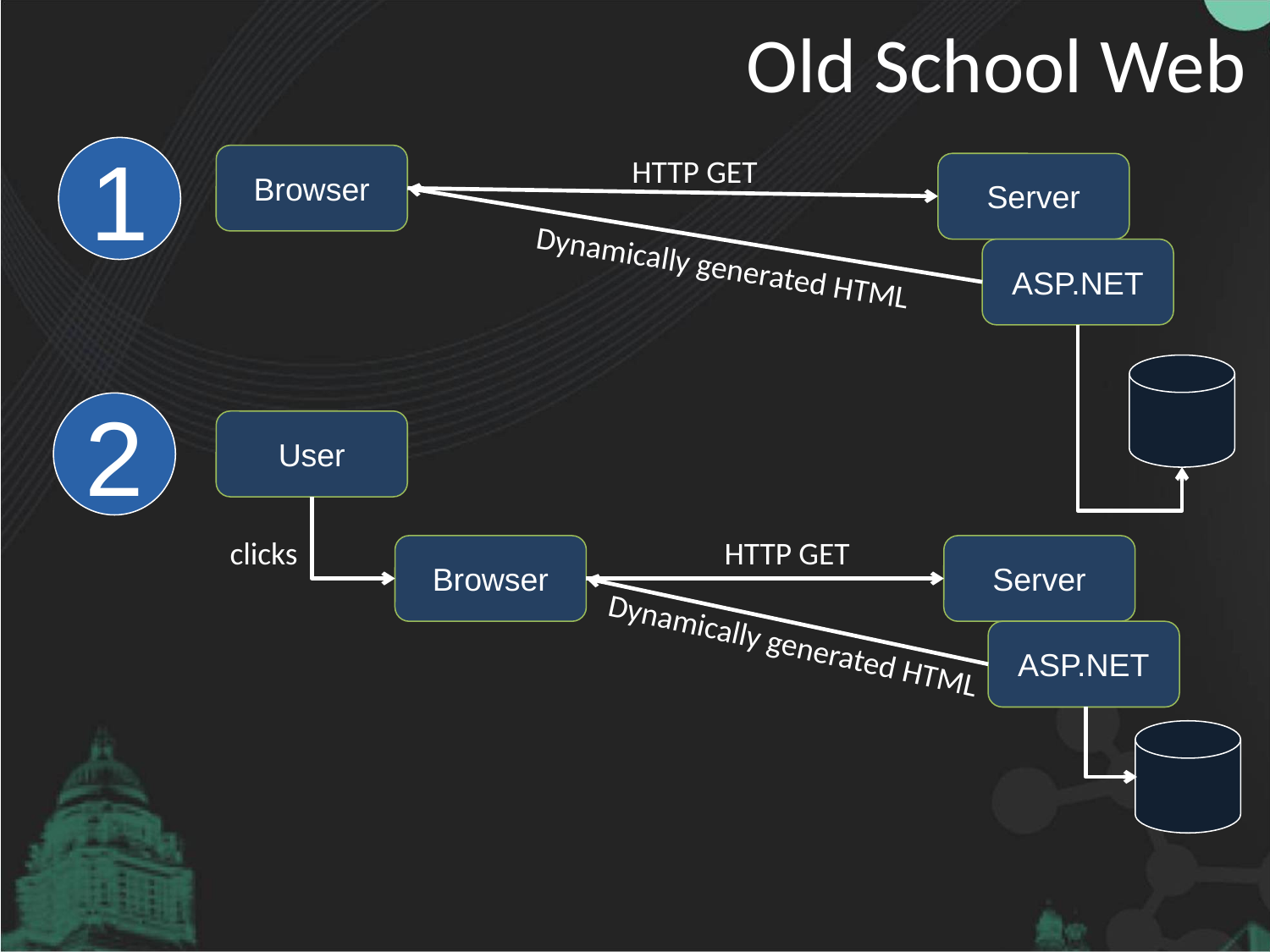

Old School Web
1
HTTP GET
Browser
Server
Dynamically generated HTML
ASP.NET

2
User
clicks
HTTP GET
Server
Browser
Dynamically generated HTML
ASP.NET